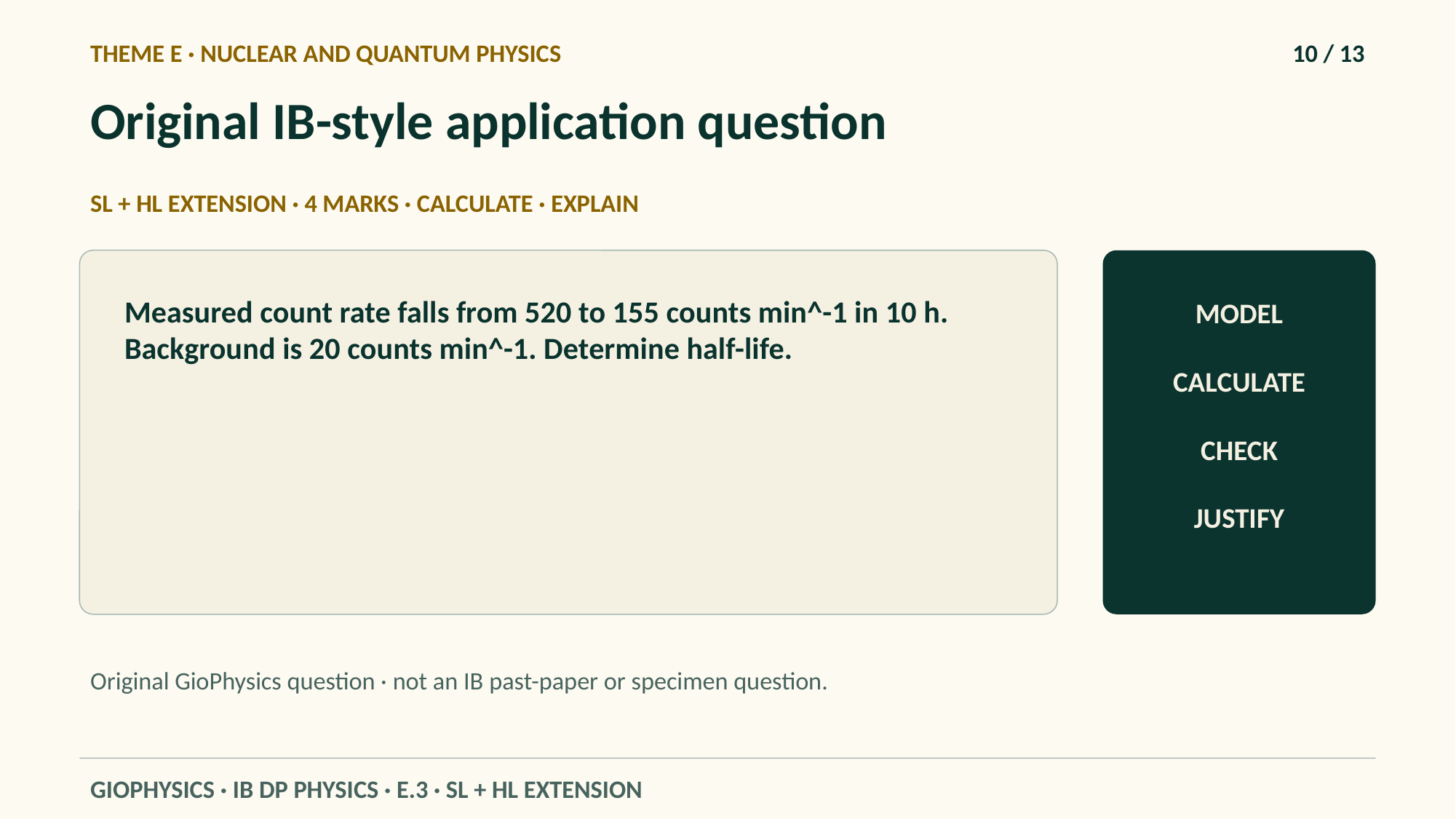

THEME E · NUCLEAR AND QUANTUM PHYSICS
10 / 13
Original IB-style application question
SL + HL EXTENSION · 4 MARKS · CALCULATE · EXPLAIN

Measured count rate falls from 520 to 155 counts min^-1 in 10 h. Background is 20 counts min^-1. Determine half-life.
MODEL

CALCULATE

CHECK

JUSTIFY
Original GioPhysics question · not an IB past-paper or specimen question.

GIOPHYSICS · IB DP PHYSICS · E.3 · SL + HL EXTENSION